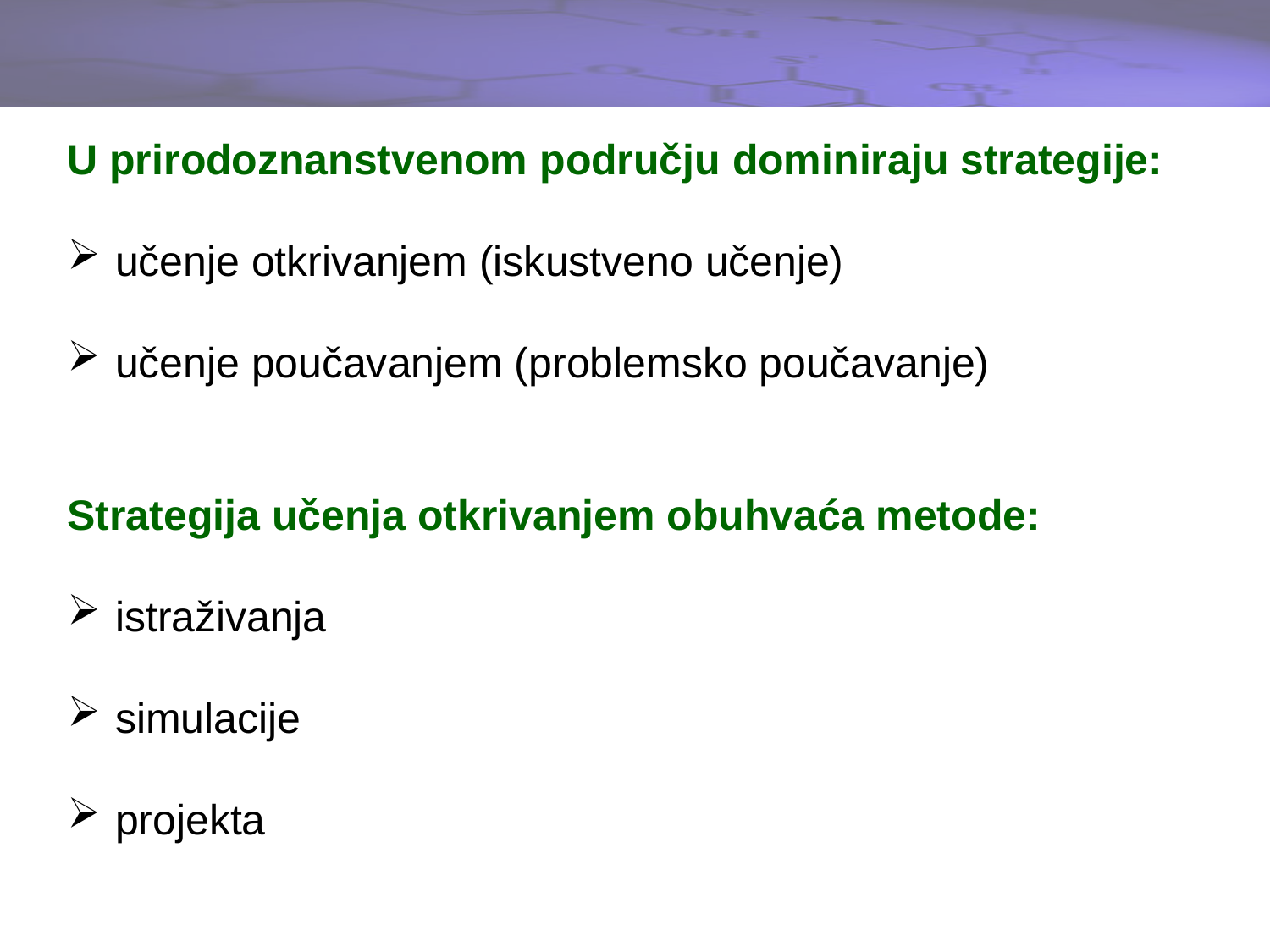

U prirodoznanstvenom području dominiraju strategije:

učenje otkrivanjem (iskustveno učenje)

učenje poučavanjem (problemsko poučavanje)

Strategija učenja otkrivanjem obuhvaća metode:

istraživanja

simulacije

projekta